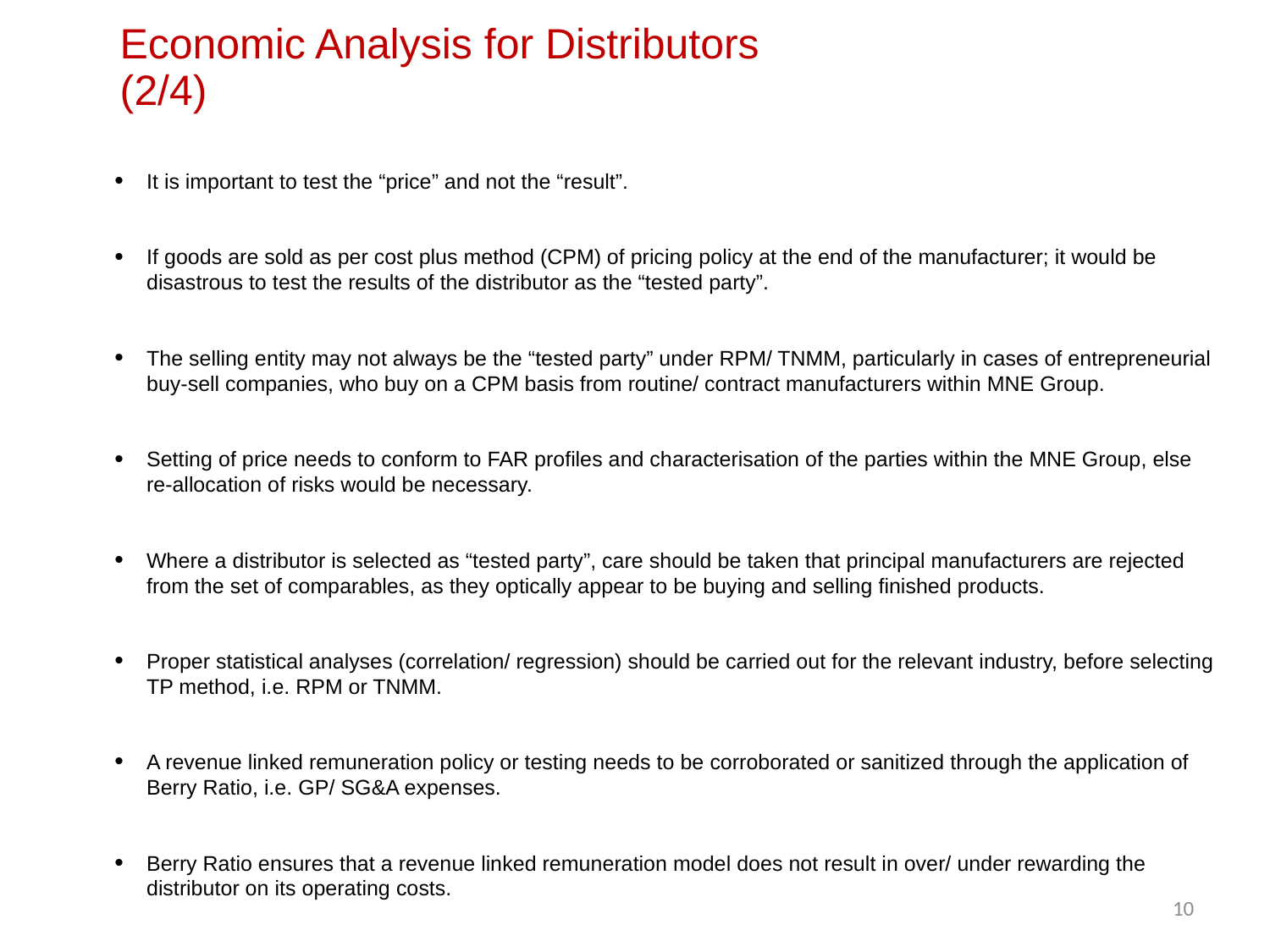

# Economic Analysis for Distributors                     (2/4)
It is important to test the “price” and not the “result”.

If goods are sold as per cost plus method (CPM) of pricing policy at the end of the manufacturer; it would be disastrous to test the results of the distributor as the “tested party”.

The selling entity may not always be the “tested party” under RPM/ TNMM, particularly in cases of entrepreneurial buy-sell companies, who buy on a CPM basis from routine/ contract manufacturers within MNE Group.

Setting of price needs to conform to FAR profiles and characterisation of the parties within the MNE Group, else re-allocation of risks would be necessary.

Where a distributor is selected as “tested party”, care should be taken that principal manufacturers are rejected from the set of comparables, as they optically appear to be buying and selling finished products.

Proper statistical analyses (correlation/ regression) should be carried out for the relevant industry, before selecting TP method, i.e. RPM or TNMM.

A revenue linked remuneration policy or testing needs to be corroborated or sanitized through the application of Berry Ratio, i.e. GP/ SG&A expenses.

Berry Ratio ensures that a revenue linked remuneration model does not result in over/ under rewarding the distributor on its operating costs.

In case a selling entity can be said to contribute to unique and valuable marketing intangibles, then “one sided” testing under RPM/ TNMM should not work; and resort should made to RPSM.

Whether and under what circumstances can a selling entity be said to contribute to unique and valuable marketing intangibles, is a very critical and important exercise.
10